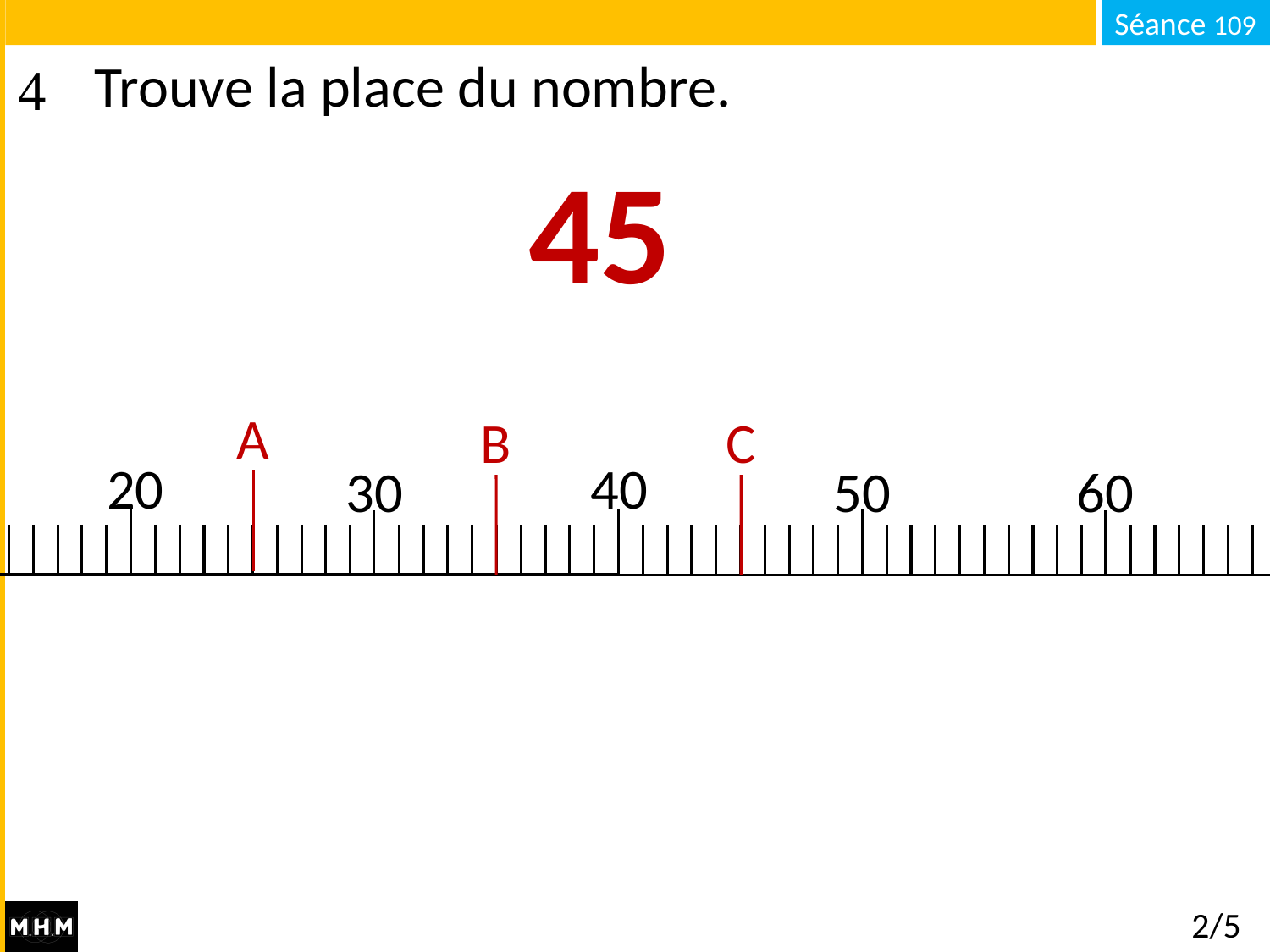

# Trouve la place du nombre.
45
A
B
C
20
40
50
60
30
2/5